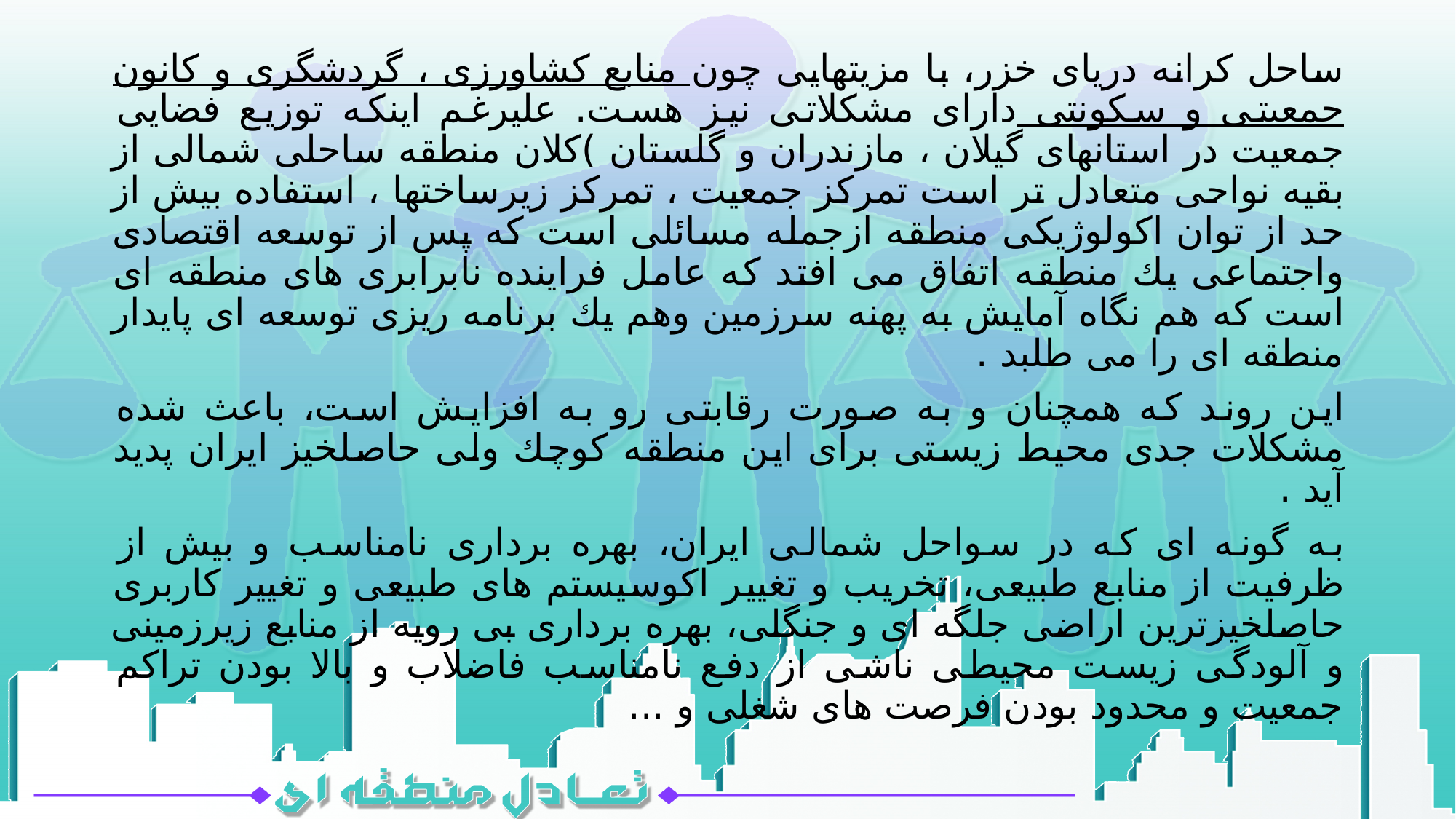

ساحل کرانه دریای خزر، با مزیتهایی چون منابع کشاورزی ، گردشگری و کانون جمعیتی و سکونتی دارای مشکلاتی نیز هست. علیرغم اینکه توزیع فضایی جمعیت در استانهای گیلان ، مازندران و گلستان )کلان منطقه ساحلی شمالی از بقیه نواحی متعادل تر است تمرکز جمعیت ، تمرکز زیرساختها ، استفاده بیش از حد از توان اکولوژیکی منطقه ازجمله مسائلی است که پس از توسعه اقتصادی واجتماعی یك منطقه اتفاق می افتد که عامل فراینده نابرابری های منطقه ای است که هم نگاه آمایش به پهنه سرزمین وهم یك برنامه ریزی توسعه ای پایدار منطقه ای را می طلبد .
این روند که همچنان و به صورت رقابتی رو به افزایش است، باعث شده مشکلات جدی محیط زیستی برای این منطقه کوچك ولی حاصلخیز ایران پدید آید .
به گونه ای که در سواحل شمالی ایران، بهره برداری نامناسب و بیش از ظرفیت از منابع طبیعی، تخریب و تغییر اکوسیستم های طبیعی و تغییر کاربری حاصلخیزترین اراضی جلگه ای و جنگلی، بهره برداری بی رویه از منابع زیرزمینی و آلودگی زیست محیطی ناشی از دفع نامناسب فاضلاب و بالا بودن تراکم جمعیت و محدود بودن فرصت های شغلی و ...